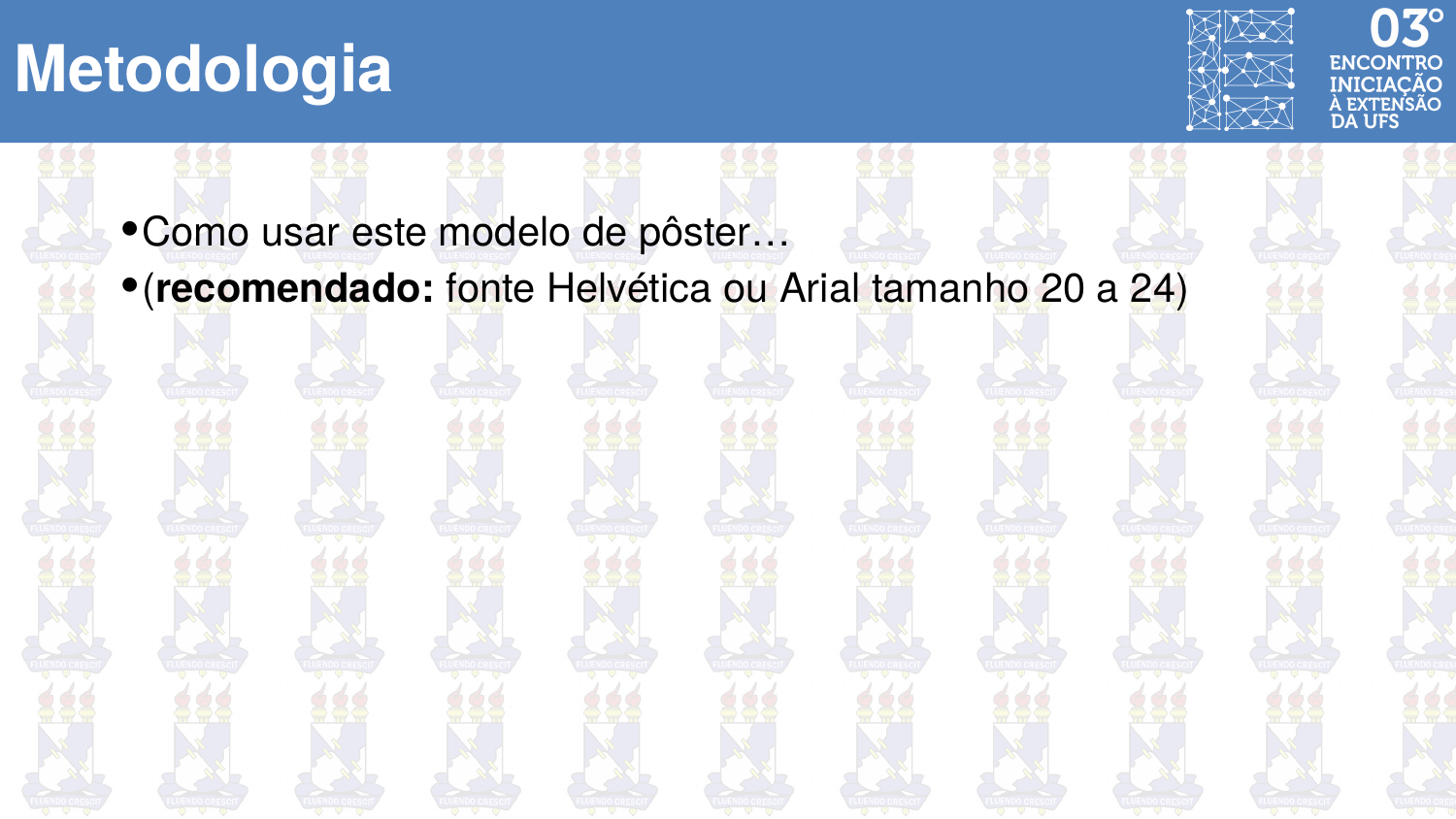

Metodologia
Como usar este modelo de pôster…
(recomendado: fonte Helvética ou Arial tamanho 20 a 24)